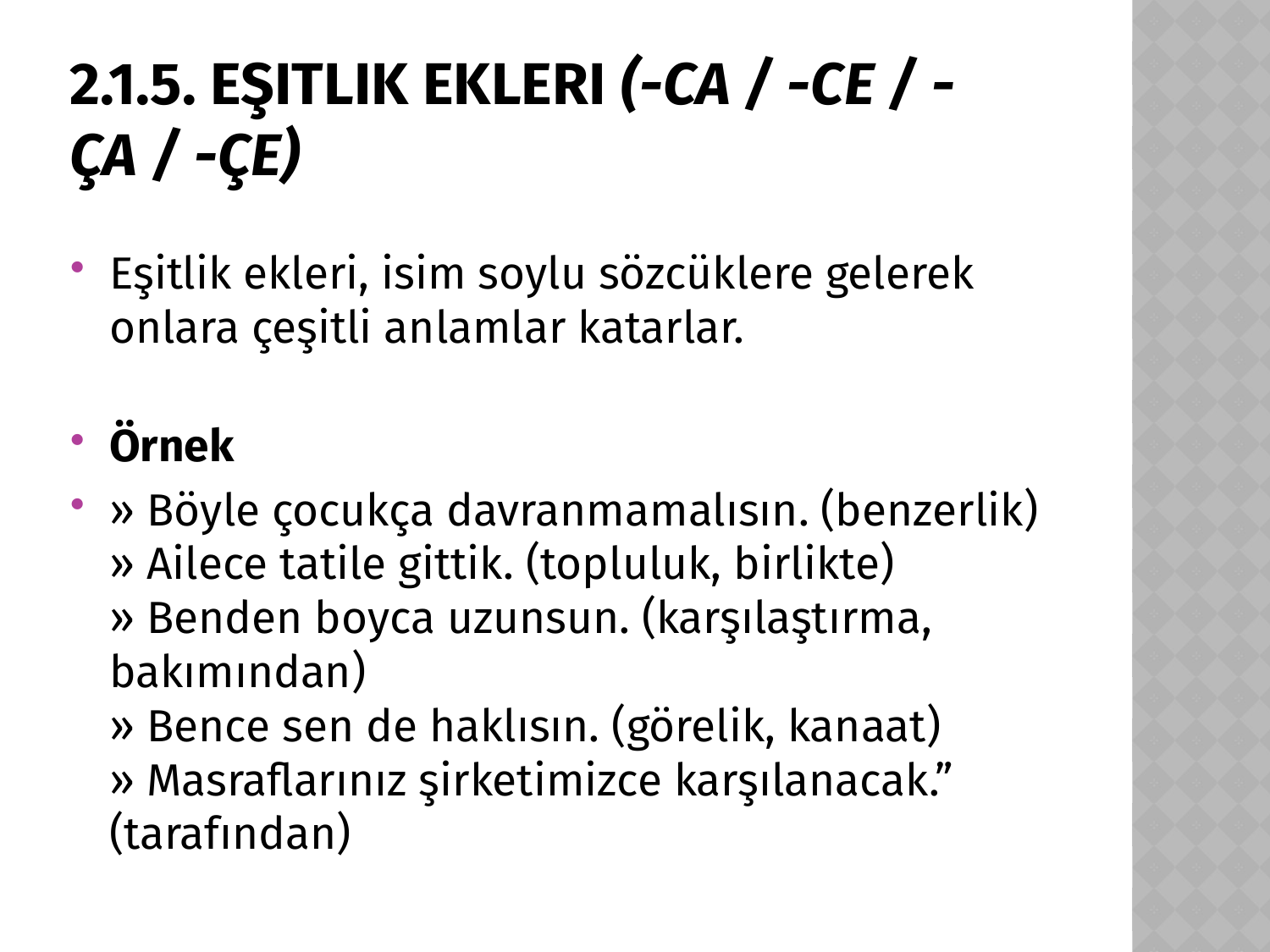

# 2.1.5. Eşitlik Ekleri (-ca / -ce / -ça / -çe)
Eşitlik ekleri, isim soylu sözcüklere gelerek onlara çeşitli anlamlar katarlar.
Örnek
» Böyle çocukça davranmamalısın. (benzerlik)
» Ailece tatile gittik. (topluluk, birlikte)
» Benden boyca uzunsun. (karşılaştırma, bakımından)
» Bence sen de haklısın. (görelik, kanaat)
» Masraflarınız şirketimizce karşılanacak.” (tarafından)